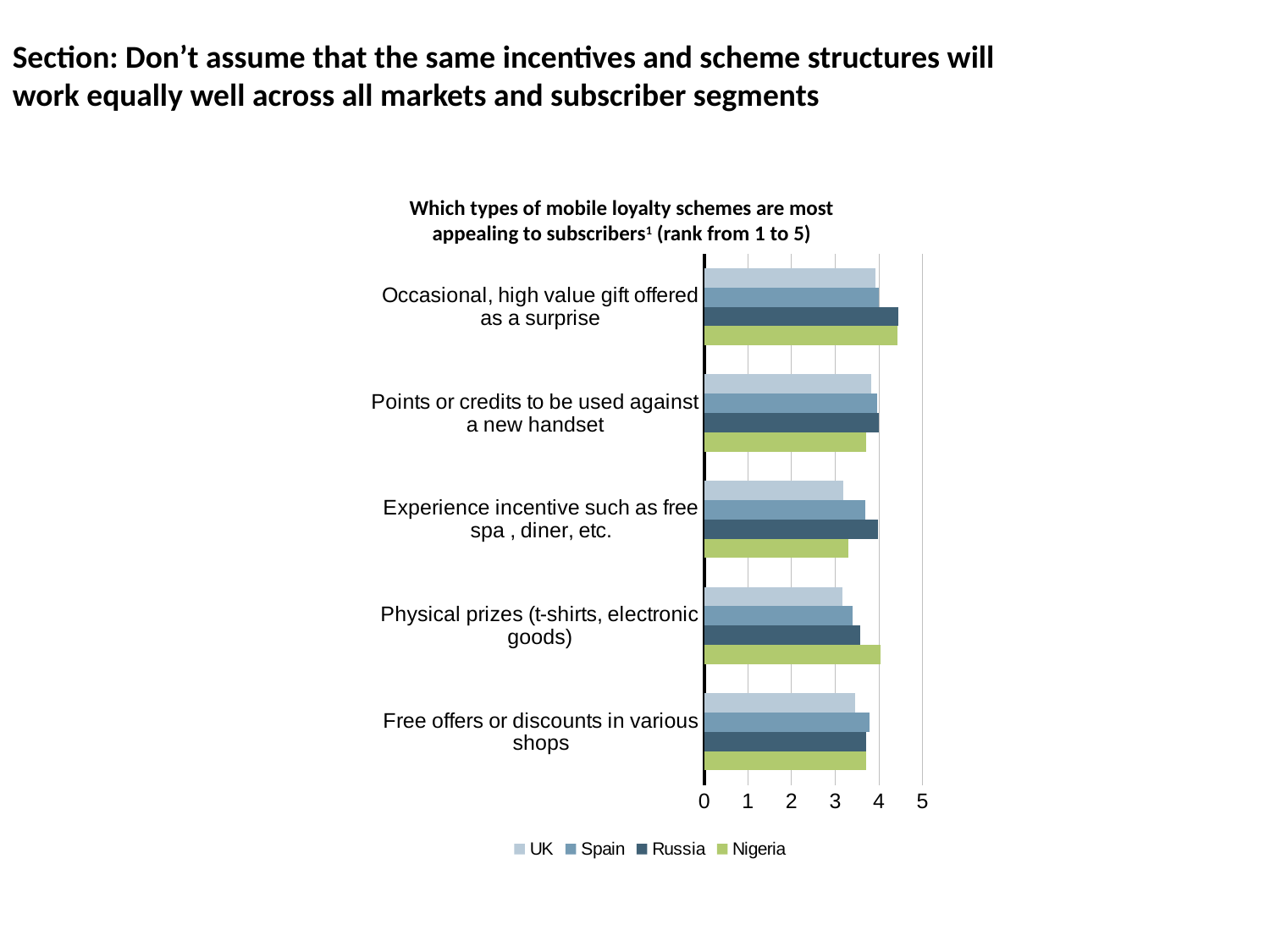

Section: Don’t assume that the same incentives and scheme structures will work equally well across all markets and subscriber segments

Which types of mobile loyalty schemes are most appealing to subscribers1 (rank from 1 to 5)

### Chart

| Category | Nigeria | Russia | Spain | UK |
|---|---|---|---|---|
| Free offers or discounts in various shops | 3.701680672268908 | 3.702290076335878 | 3.7903225806451615 | 3.4556962025316458 |
| Physical prizes (t-shirts, electronic goods) | 4.037815126050416 | 3.5725190839694645 | 3.4032258064516143 | 3.1645569620253187 |
| Experience incentive such as free spa , diner, etc. | 3.3067226890756283 | 3.977099236641221 | 3.681451612903226 | 3.1772151898734178 |
| Points or credits to be used against a new handset | 3.705882352941178 | 4.007633587786257 | 3.9677419354838697 | 3.827004219409283 |
| Occasional, high value gift offered as a surprise | 4.420168067226888 | 4.45038167938931 | 3.9959677419354853 | 3.9282700421940944 |